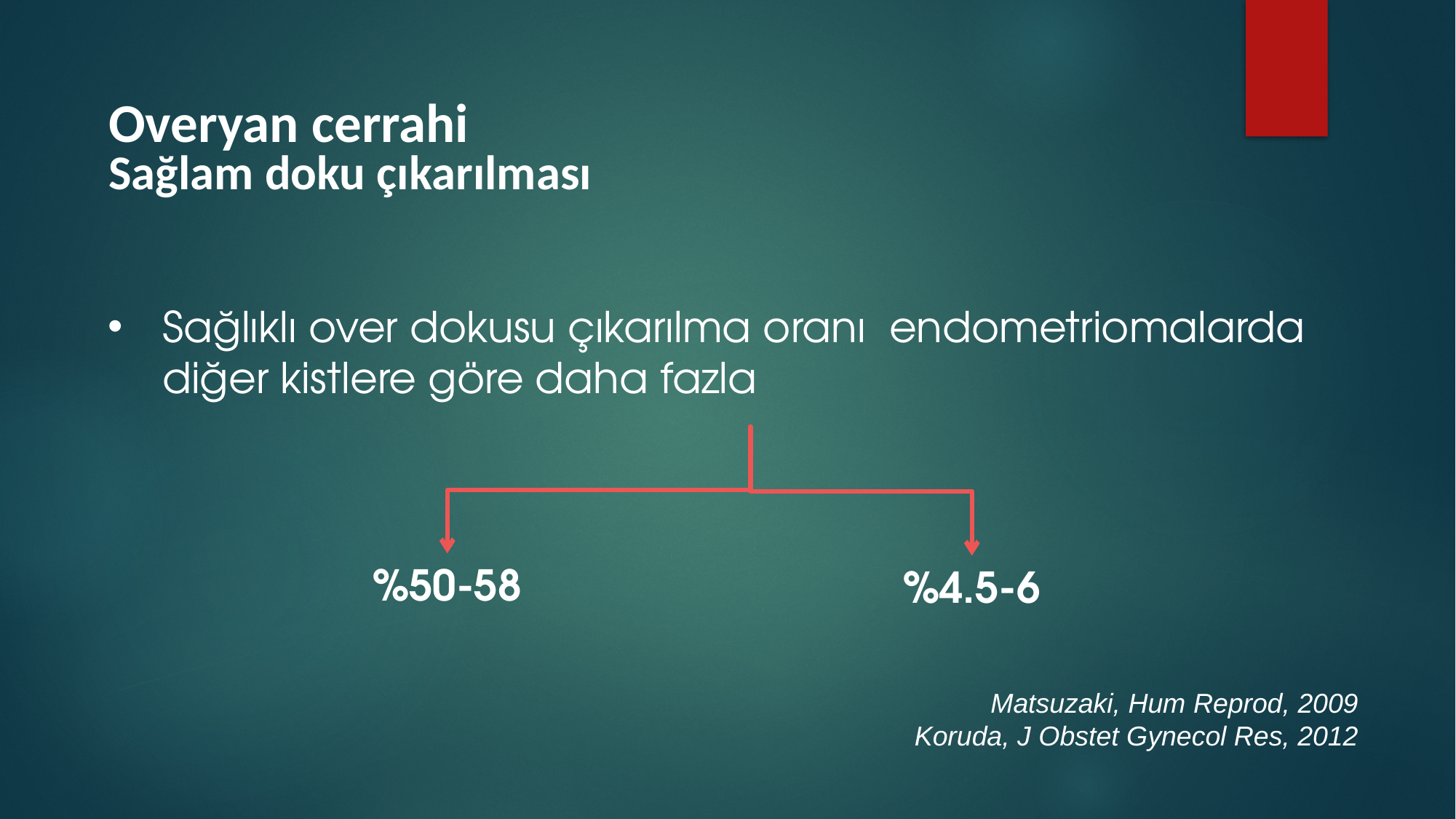

Overyan cerrahi
Sağlam doku çıkarılması
Sağlıklı over dokusu çıkarılma oranı  endometriomalarda diğer kistlere göre daha fazla
%50-58
%4.5-6
Matsuzaki, Hum Reprod, 2009
Koruda, J Obstet Gynecol Res, 2012